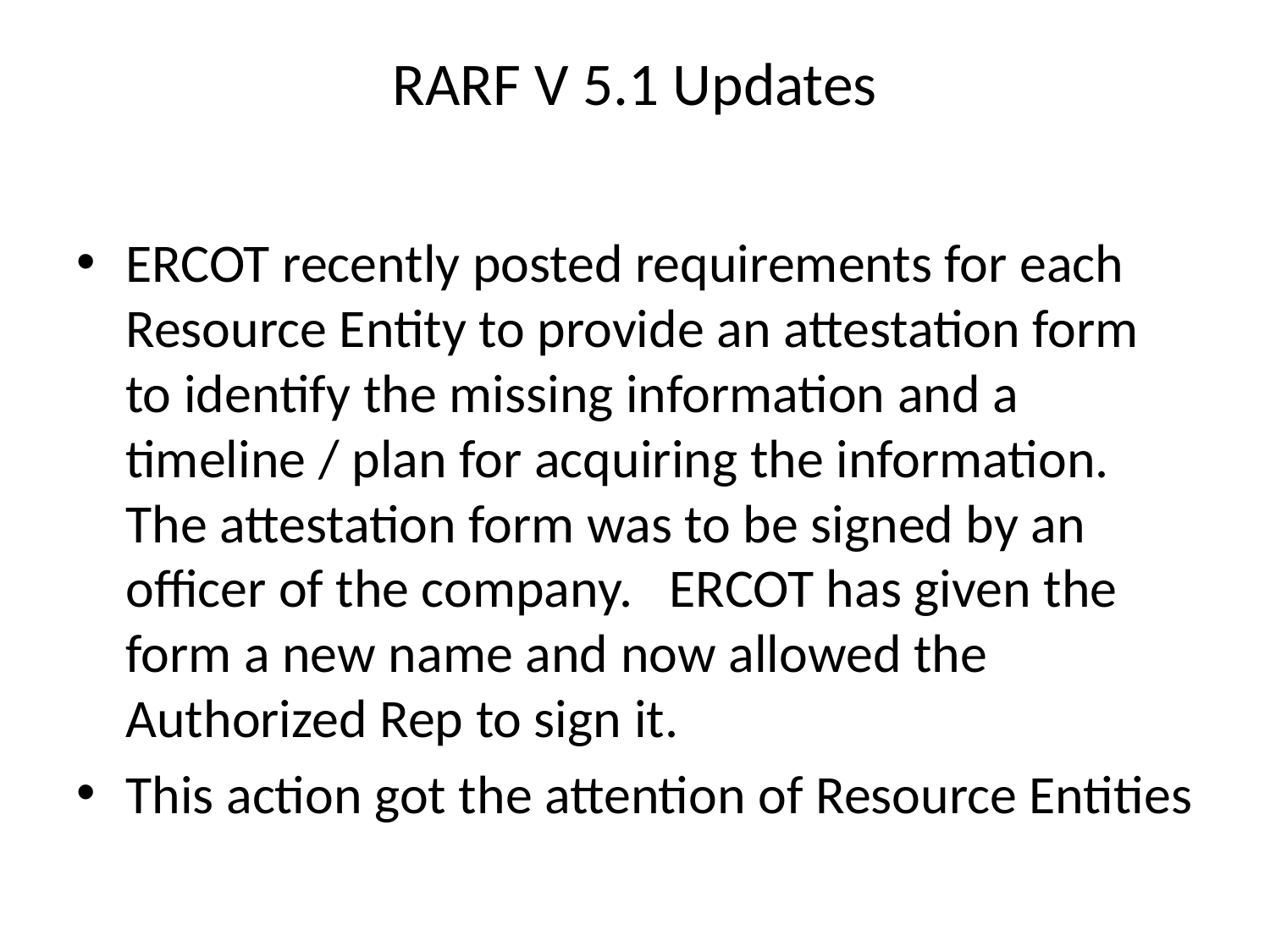

# RARF V 5.1 Updates
ERCOT recently posted requirements for each Resource Entity to provide an attestation form to identify the missing information and a timeline / plan for acquiring the information.  The attestation form was to be signed by an officer of the company.   ERCOT has given the form a new name and now allowed the Authorized Rep to sign it.
This action got the attention of Resource Entities